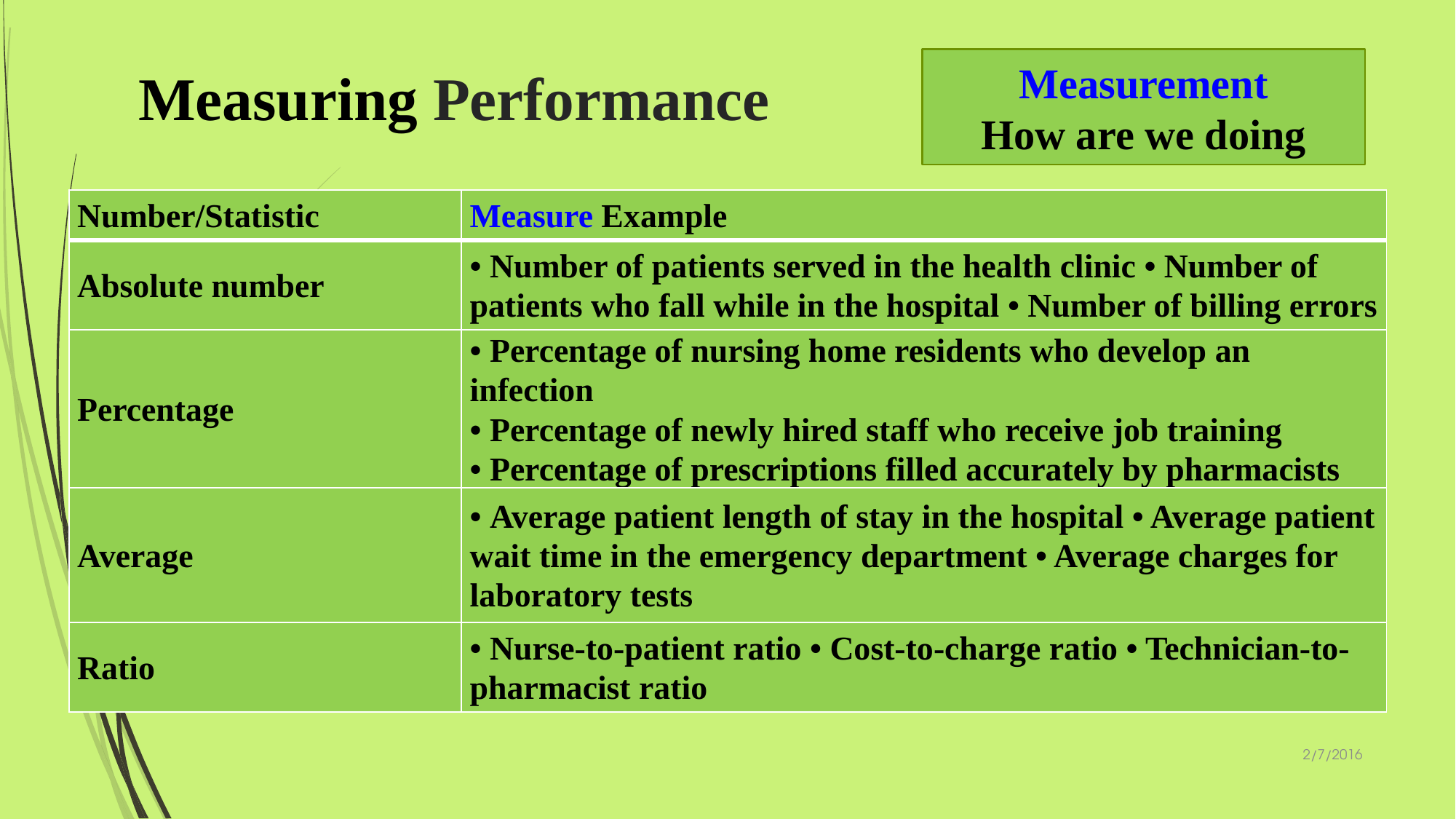

# Measuring Performance
Measurement
How are we doing

| Number/Statistic | Measure Example |
| --- | --- |
| Absolute number | • Number of patients served in the health clinic • Number of patients who fall while in the hospital • Number of billing errors |
| Percentage | • Percentage of nursing home residents who develop an infection • Percentage of newly hired staff who receive job training • Percentage of prescriptions filled accurately by pharmacists |
| Average | • Average patient length of stay in the hospital • Average patient wait time in the emergency department • Average charges for laboratory tests |
| Ratio | • Nurse-to-patient ratio • Cost-to-charge ratio • Technician-to-pharmacist ratio |
2/7/2016
Mohammed Alnaif Ph.D.